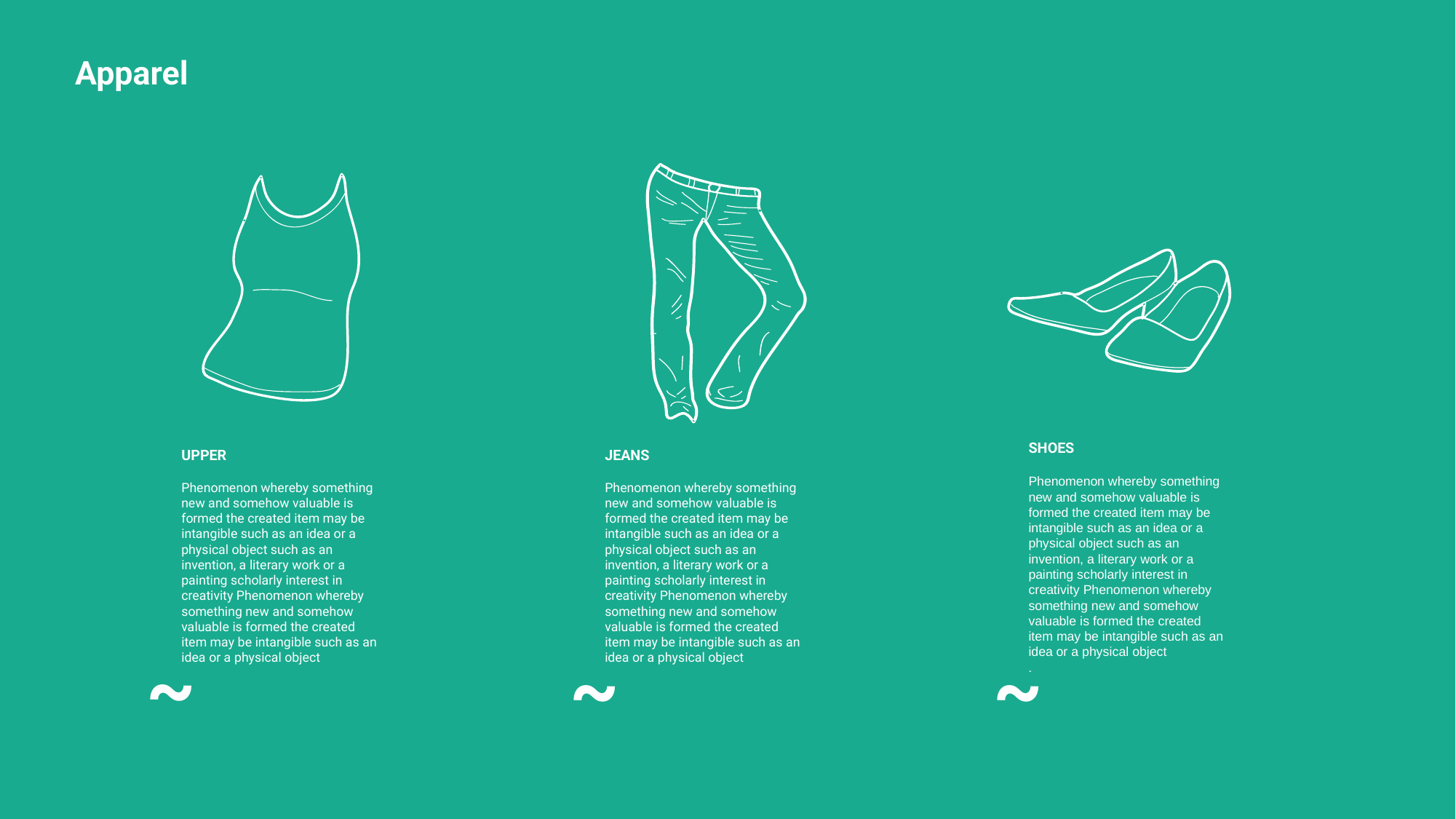

Apparel

UPPER

Phenomenon whereby something new and somehow valuable is formed the created item may be intangible such as an idea or a physical object such as an invention, a literary work or a painting scholarly interest in creativity Phenomenon whereby something new and somehow valuable is formed the created item may be intangible such as an idea or a physical object

JEANS

Phenomenon whereby something new and somehow valuable is formed the created item may be intangible such as an idea or a physical object such as an invention, a literary work or a painting scholarly interest in creativity Phenomenon whereby something new and somehow valuable is formed the created item may be intangible such as an idea or a physical object

SHOES

Phenomenon whereby something new and somehow valuable is formed the created item may be intangible such as an idea or a physical object such as an invention, a literary work or a painting scholarly interest in creativity Phenomenon whereby something new and somehow valuable is formed the created item may be intangible such as an idea or a physical object
.

~
~
~